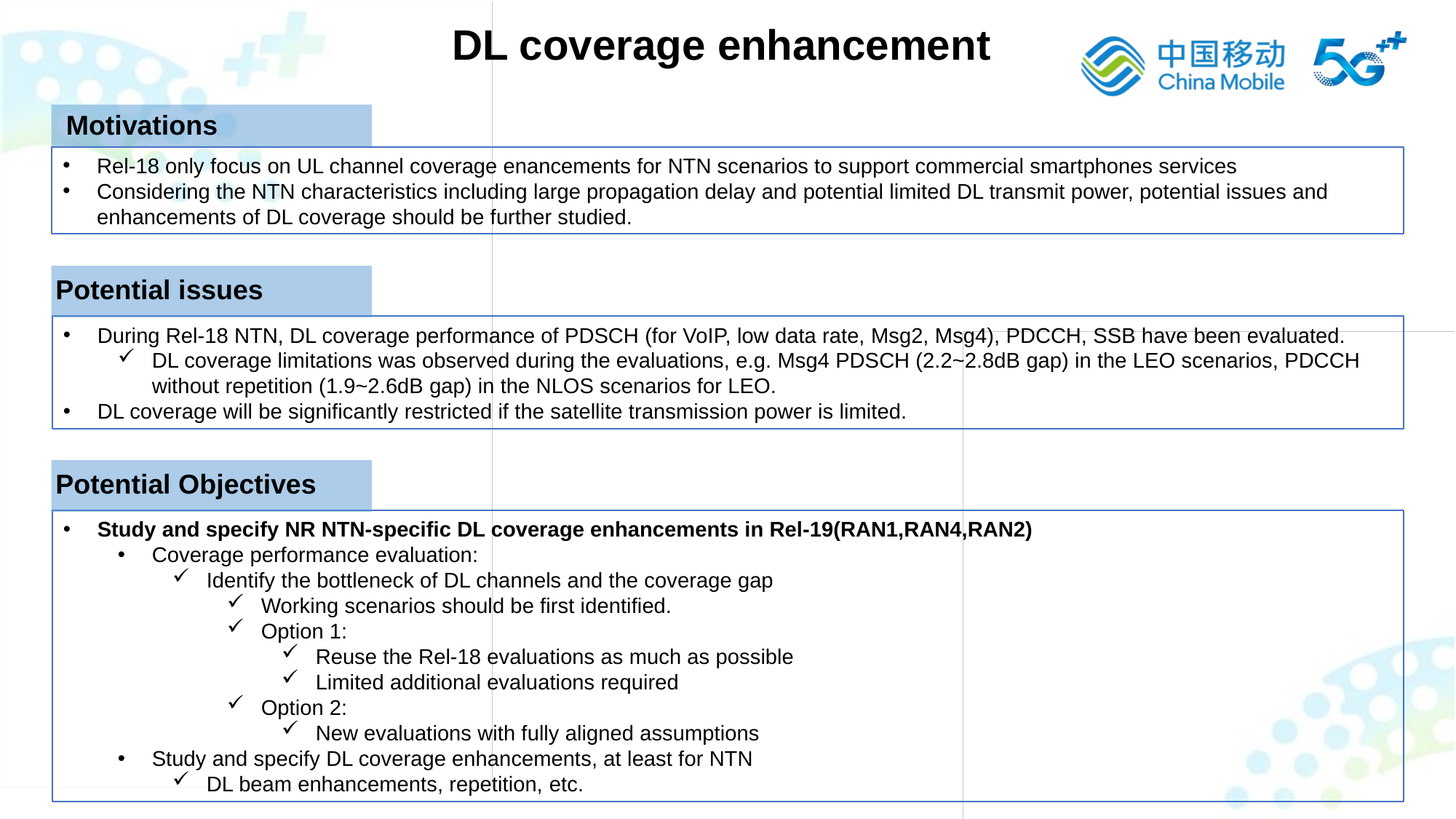

DL coverage enhancement
Motivations

Rel-18 only focus on UL channel coverage enancements for NTN scenarios to support commercial smartphones services
Considering the NTN characteristics including large propagation delay and potential limited DL transmit power, potential issues and enhancements of DL coverage should be further studied.
Potential issues

During Rel-18 NTN, DL coverage performance of PDSCH (for VoIP, low data rate, Msg2, Msg4), PDCCH, SSB have been evaluated.
DL coverage limitations was observed during the evaluations, e.g. Msg4 PDSCH (2.2~2.8dB gap) in the LEO scenarios, PDCCH without repetition (1.9~2.6dB gap) in the NLOS scenarios for LEO.
DL coverage will be significantly restricted if the satellite transmission power is limited.
Potential Objectives

Study and specify NR NTN-specific DL coverage enhancements in Rel-19(RAN1,RAN4,RAN2)
Coverage performance evaluation:
Identify the bottleneck of DL channels and the coverage gap
Working scenarios should be first identified.
Option 1:
Reuse the Rel-18 evaluations as much as possible
Limited additional evaluations required
Option 2:
New evaluations with fully aligned assumptions
Study and specify DL coverage enhancements, at least for NTN
DL beam enhancements, repetition, etc.